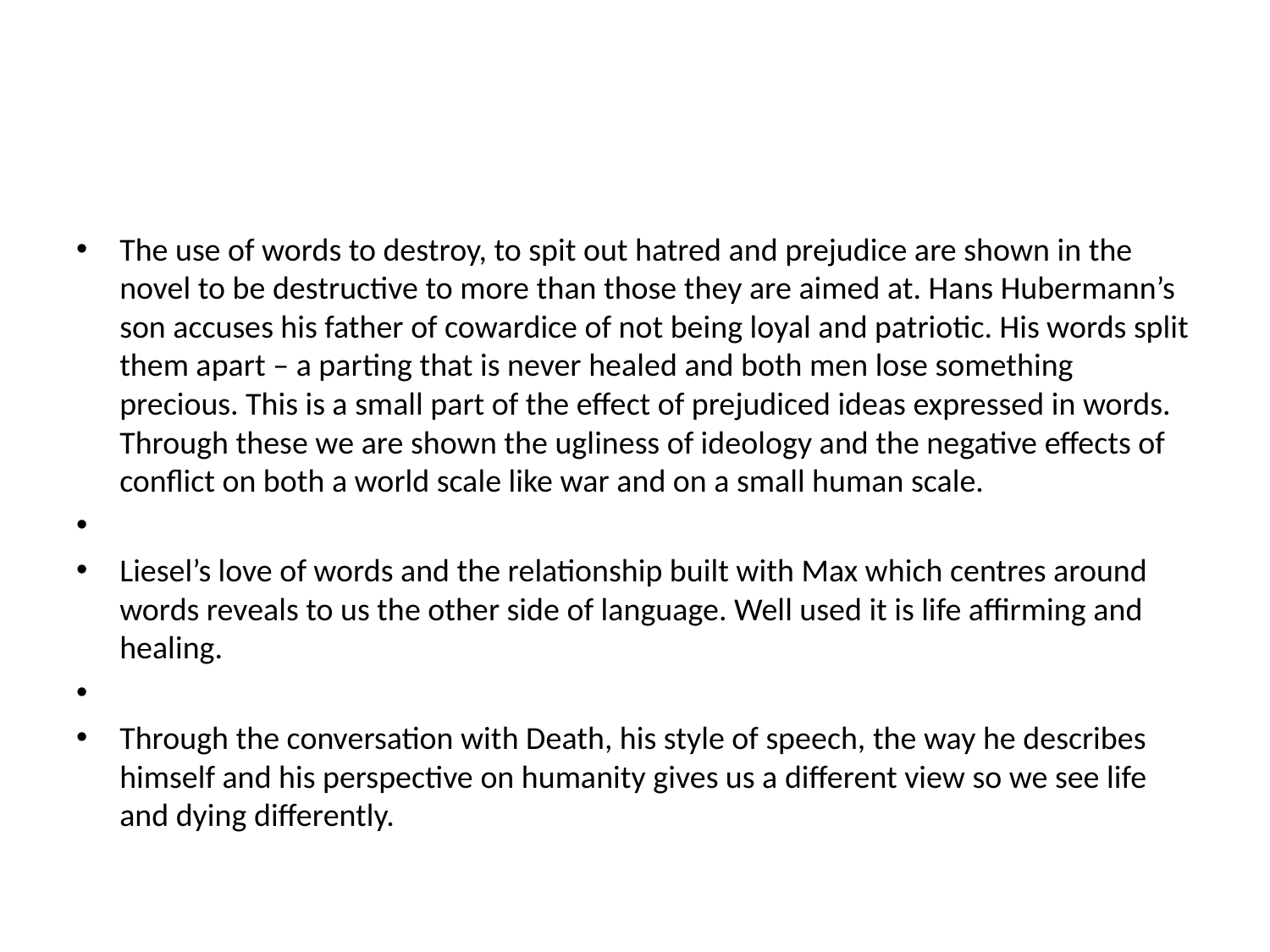

#
The use of words to destroy, to spit out hatred and prejudice are shown in the novel to be destructive to more than those they are aimed at. Hans Hubermann’s son accuses his father of cowardice of not being loyal and patriotic. His words split them apart – a parting that is never healed and both men lose something precious. This is a small part of the effect of prejudiced ideas expressed in words. Through these we are shown the ugliness of ideology and the negative effects of conflict on both a world scale like war and on a small human scale.

Liesel’s love of words and the relationship built with Max which centres around words reveals to us the other side of language. Well used it is life affirming and healing.

Through the conversation with Death, his style of speech, the way he describes himself and his perspective on humanity gives us a different view so we see life and dying differently.